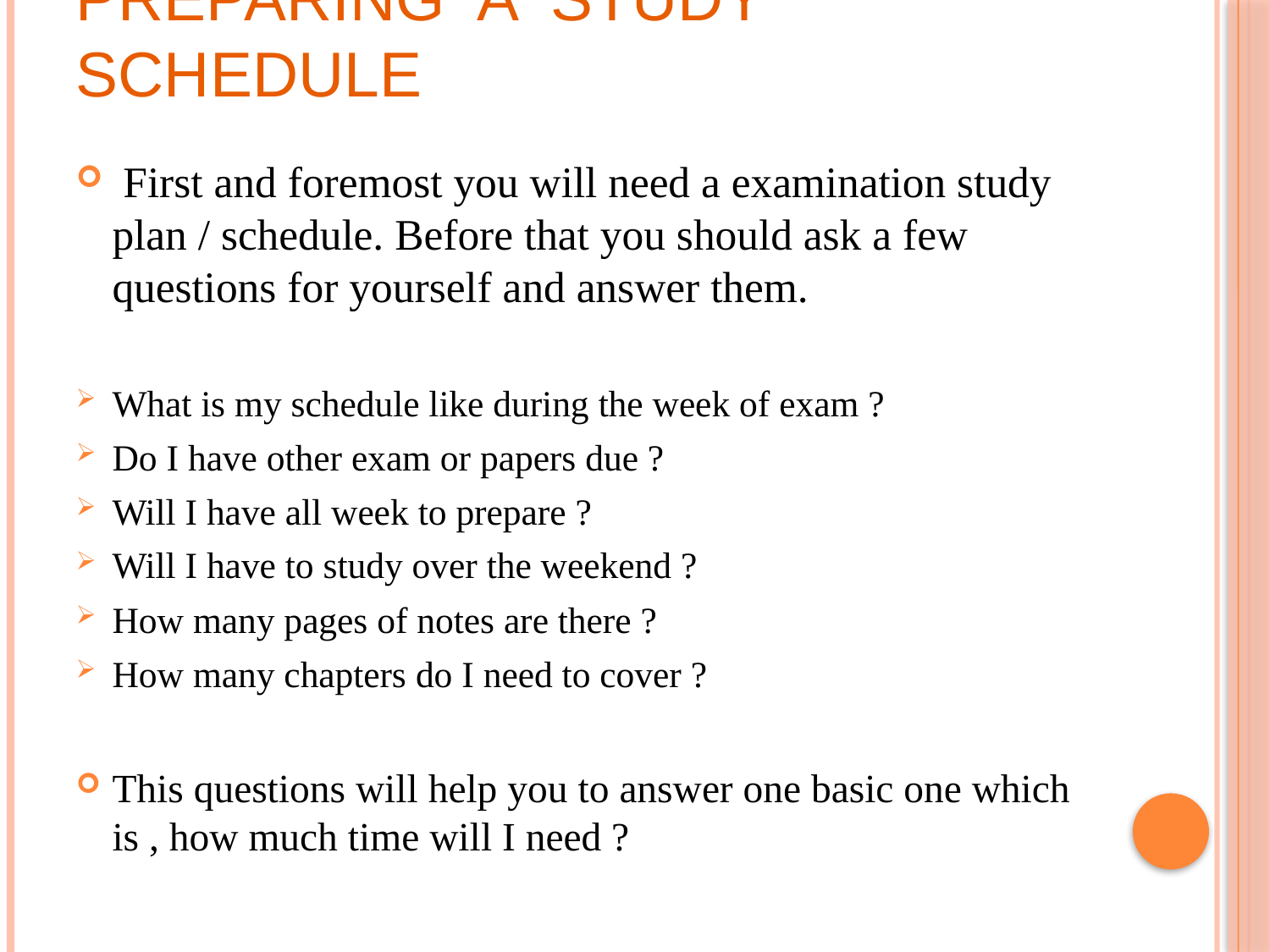

# PREPARING  A  STUDY  SCHEDULE
 First and foremost you will need a examination study plan / schedule. Before that you should ask a few questions for yourself and answer them.

What is my schedule like during the week of exam ?
Do I have other exam or papers due ?
Will I have all week to prepare ?
Will I have to study over the weekend ?
How many pages of notes are there ?
How many chapters do I need to cover ?

This questions will help you to answer one basic one which is , how much time will I need ?